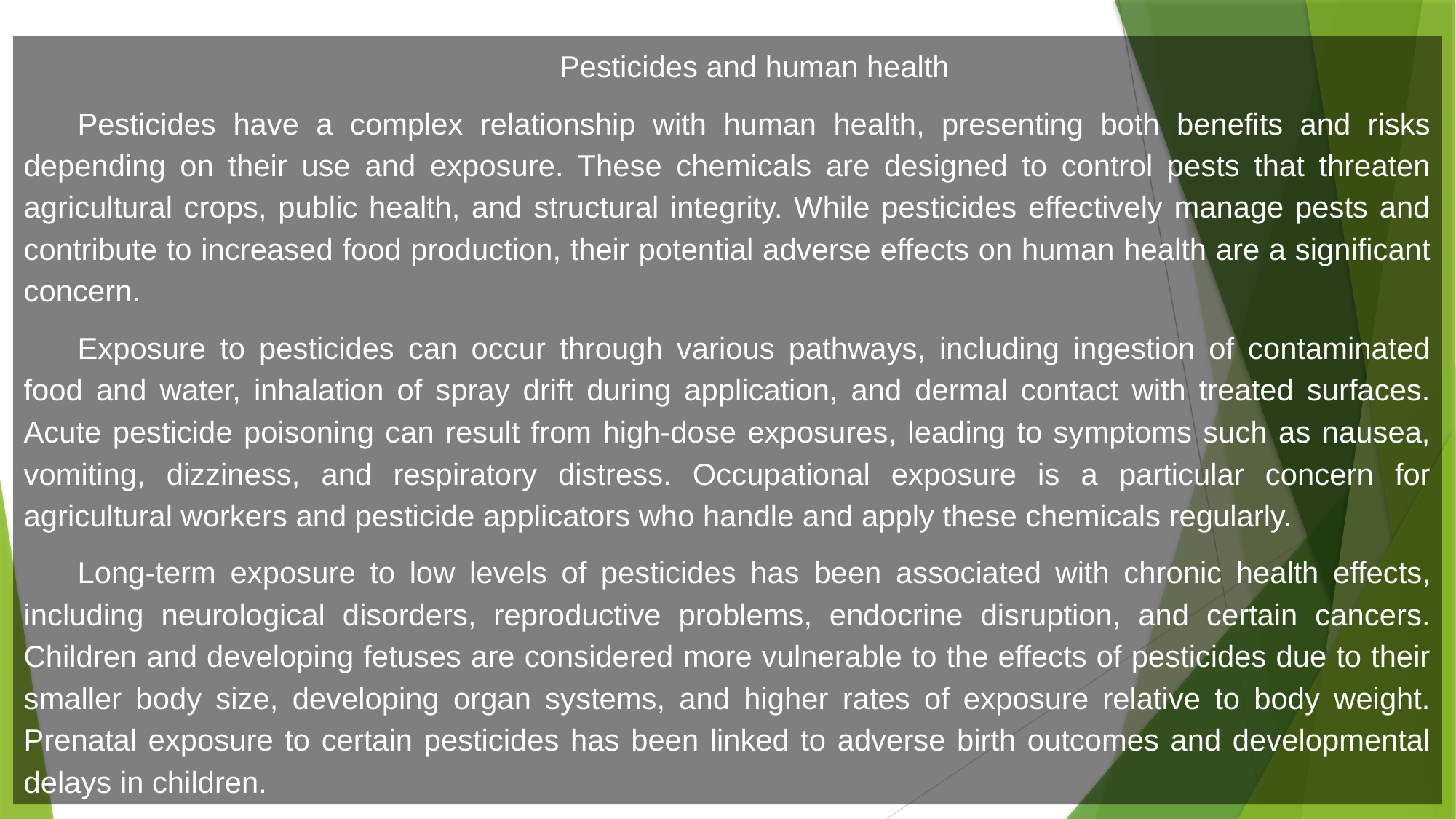

Pesticides and human health
Pesticides have a complex relationship with human health, presenting both benefits and risks depending on their use and exposure. These chemicals are designed to control pests that threaten agricultural crops, public health, and structural integrity. While pesticides effectively manage pests and contribute to increased food production, their potential adverse effects on human health are a significant concern.
Exposure to pesticides can occur through various pathways, including ingestion of contaminated food and water, inhalation of spray drift during application, and dermal contact with treated surfaces. Acute pesticide poisoning can result from high-dose exposures, leading to symptoms such as nausea, vomiting, dizziness, and respiratory distress. Occupational exposure is a particular concern for agricultural workers and pesticide applicators who handle and apply these chemicals regularly.
Long-term exposure to low levels of pesticides has been associated with chronic health effects, including neurological disorders, reproductive problems, endocrine disruption, and certain cancers. Children and developing fetuses are considered more vulnerable to the effects of pesticides due to their smaller body size, developing organ systems, and higher rates of exposure relative to body weight. Prenatal exposure to certain pesticides has been linked to adverse birth outcomes and developmental delays in children.